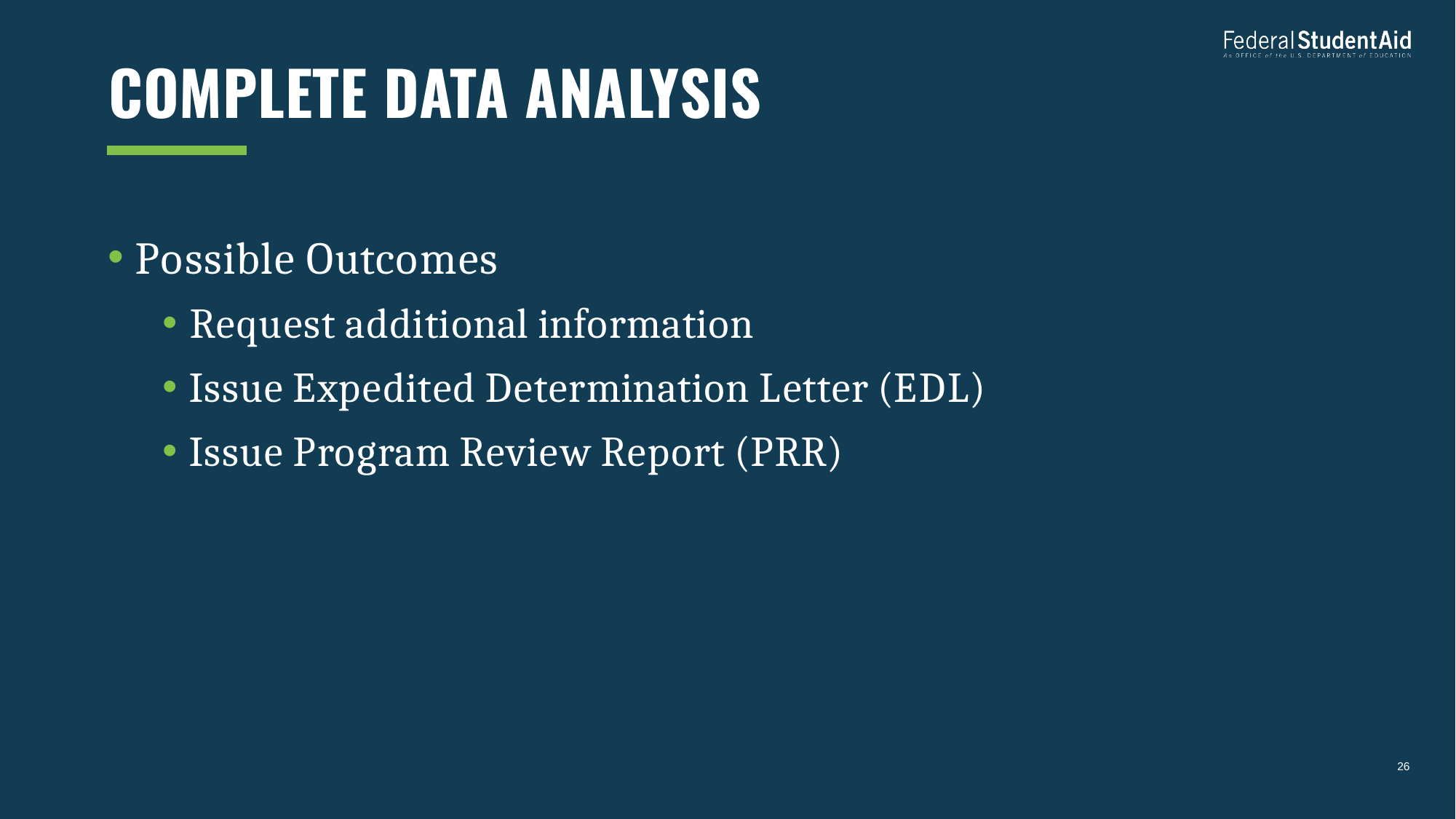

# Complete Data analysis
Possible Outcomes
Request additional information
Issue Expedited Determination Letter (EDL)
Issue Program Review Report (PRR)

26